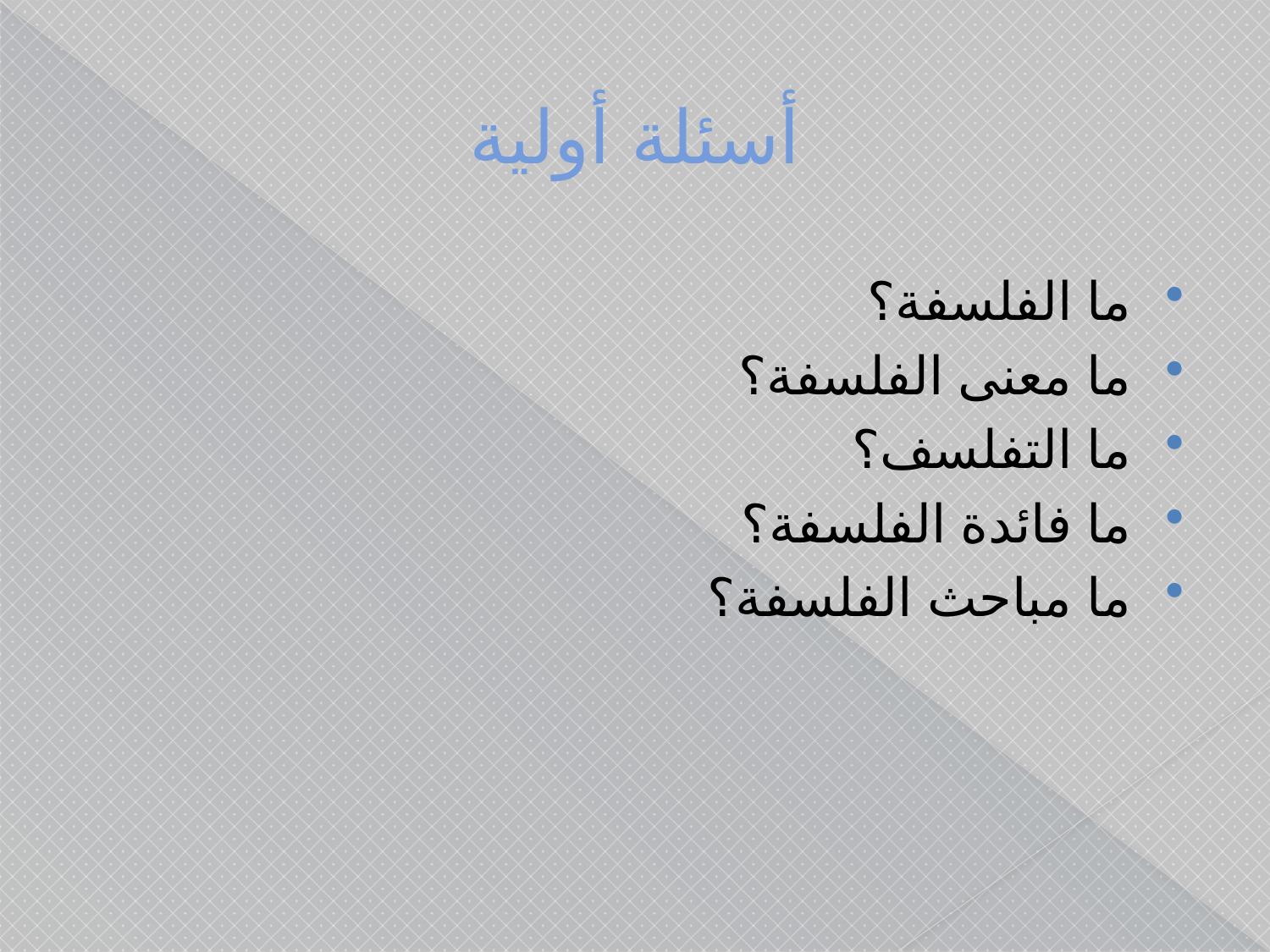

# أسئلة أولية
ما الفلسفة؟
ما معنى الفلسفة؟
ما التفلسف؟
ما فائدة الفلسفة؟
ما مباحث الفلسفة؟